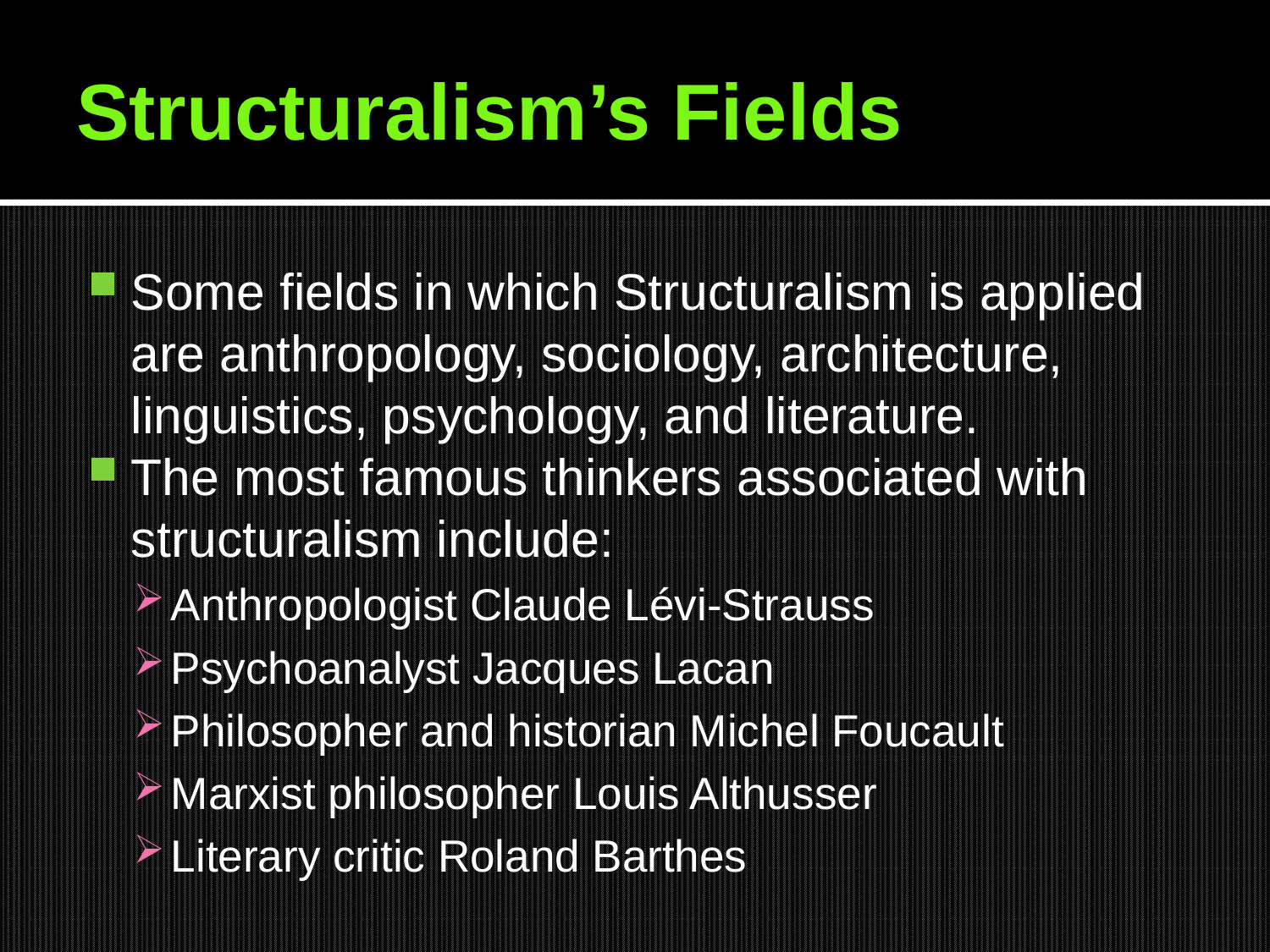

# Structuralism’s Fields
Some fields in which Structuralism is applied are anthropology, sociology, architecture, linguistics, psychology, and literature.
The most famous thinkers associated with structuralism include:
Anthropologist Claude Lévi-Strauss
Psychoanalyst Jacques Lacan
Philosopher and historian Michel Foucault
Marxist philosopher Louis Althusser
Literary critic Roland Barthes